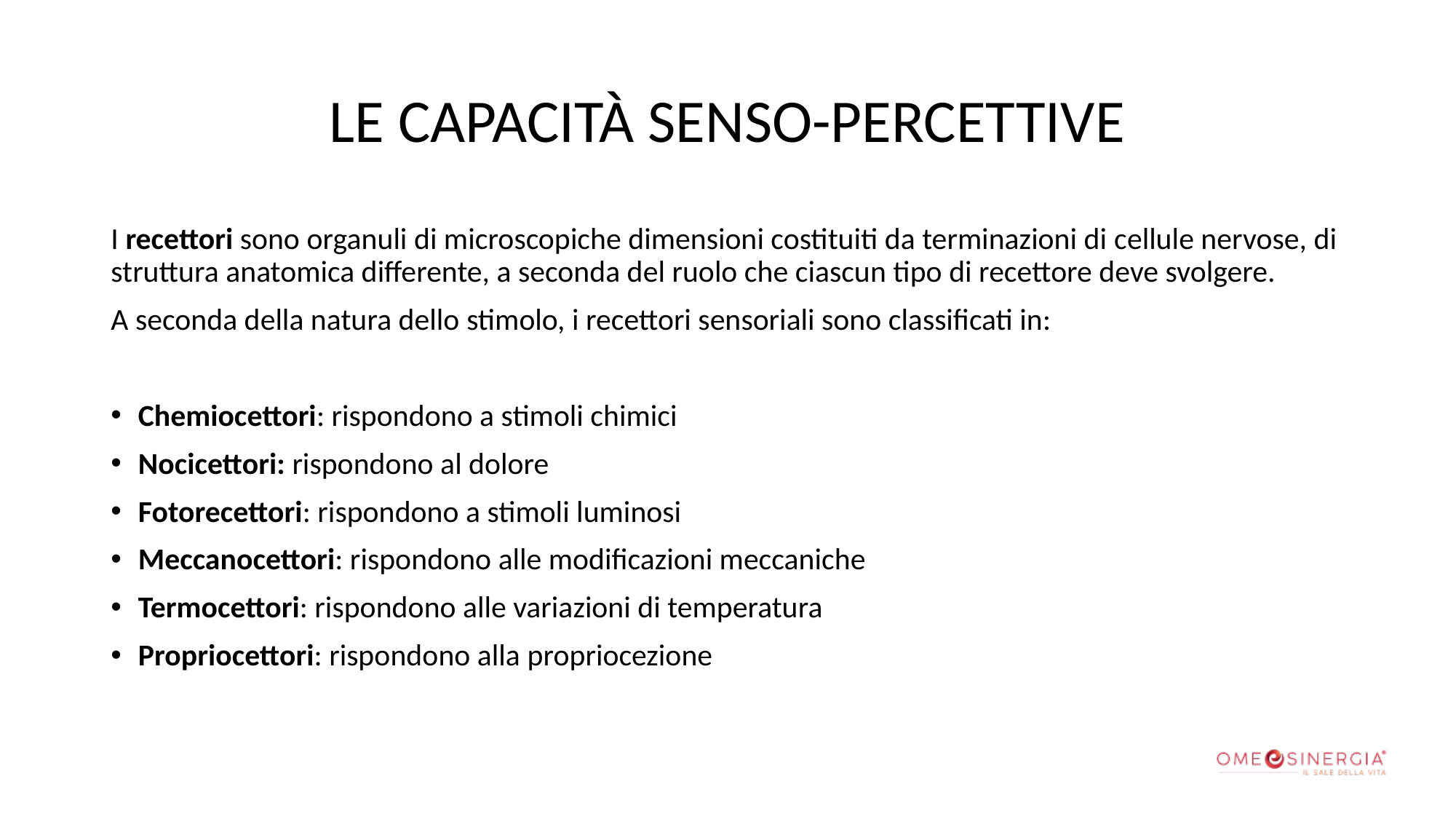

# LE CAPACITÀ SENSO-PERCETTIVE
I recettori sono organuli di microscopiche dimensioni costituiti da terminazioni di cellule nervose, di struttura anatomica differente, a seconda del ruolo che ciascun tipo di recettore deve svolgere.
A seconda della natura dello stimolo, i recettori sensoriali sono classificati in:

Chemiocettori: rispondono a stimoli chimici
Nocicettori: rispondono al dolore
Fotorecettori: rispondono a stimoli luminosi
Meccanocettori: rispondono alle modificazioni meccaniche
Termocettori: rispondono alle variazioni di temperatura
Propriocettori: rispondono alla propriocezione